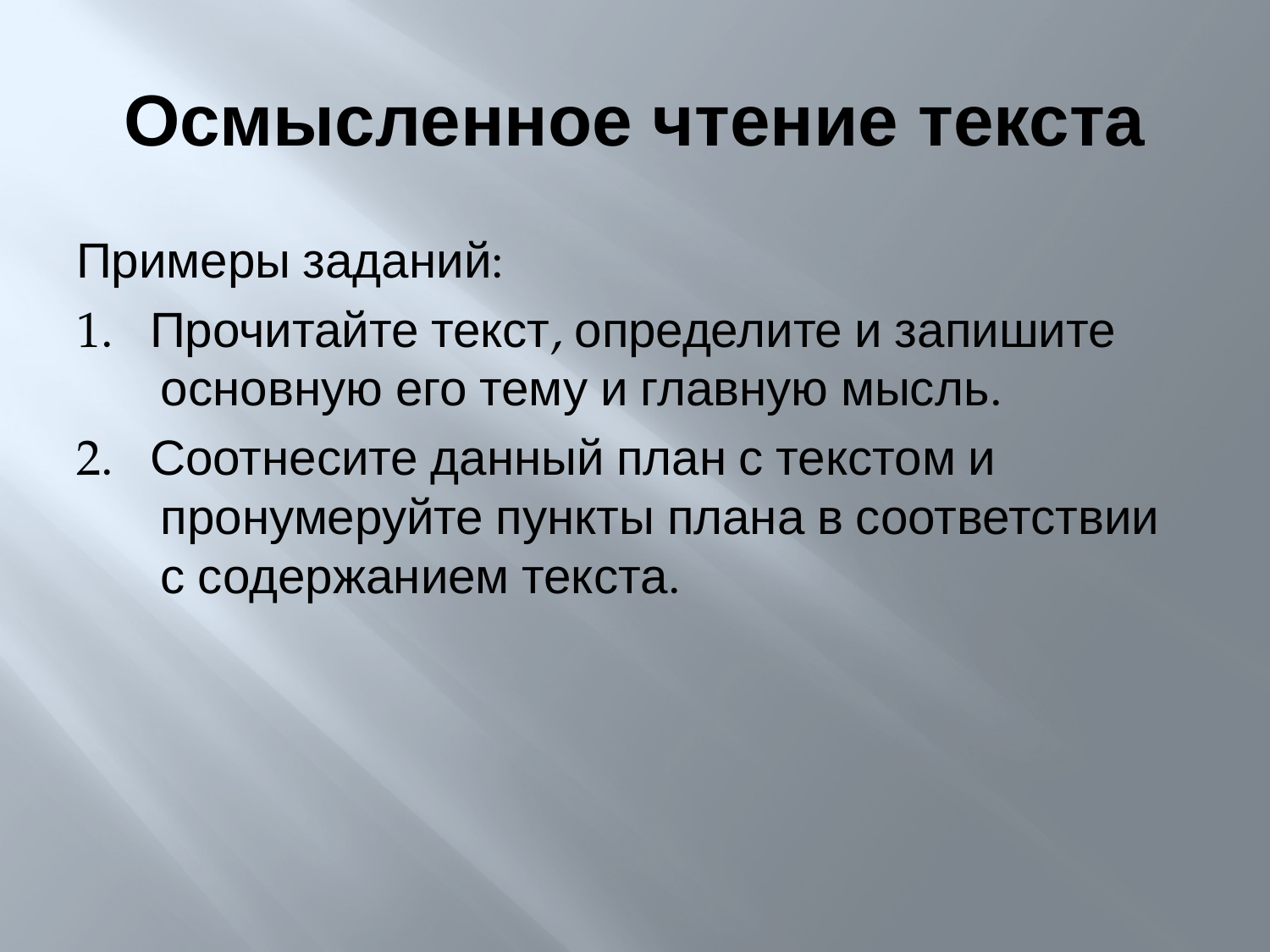

# Осмысленное чтение текста
Примеры заданий:
1.   Прочитайте текст, определите и запишите основную его тему и главную мысль.
2.   Соотнесите данный план с текстом и пронумеруйте пункты плана в соответствии с содержанием текста.